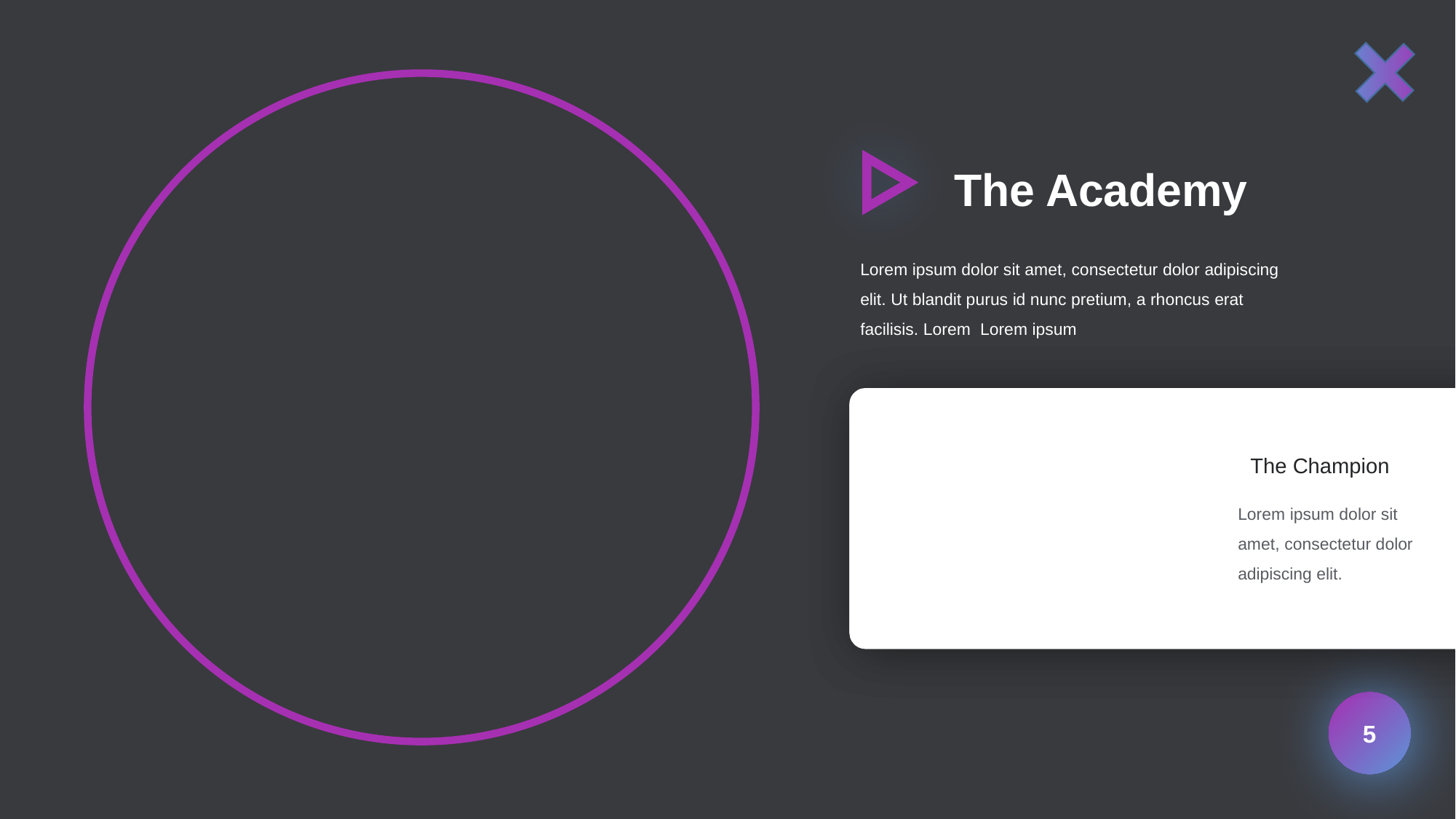

The Academy

Lorem ipsum dolor sit amet, consectetur dolor adipiscing elit. Ut blandit purus id nunc pretium, a rhoncus erat facilisis. Lorem  Lorem ipsum

The Champion
Lorem ipsum dolor sit amet, consectetur dolor adipiscing elit.